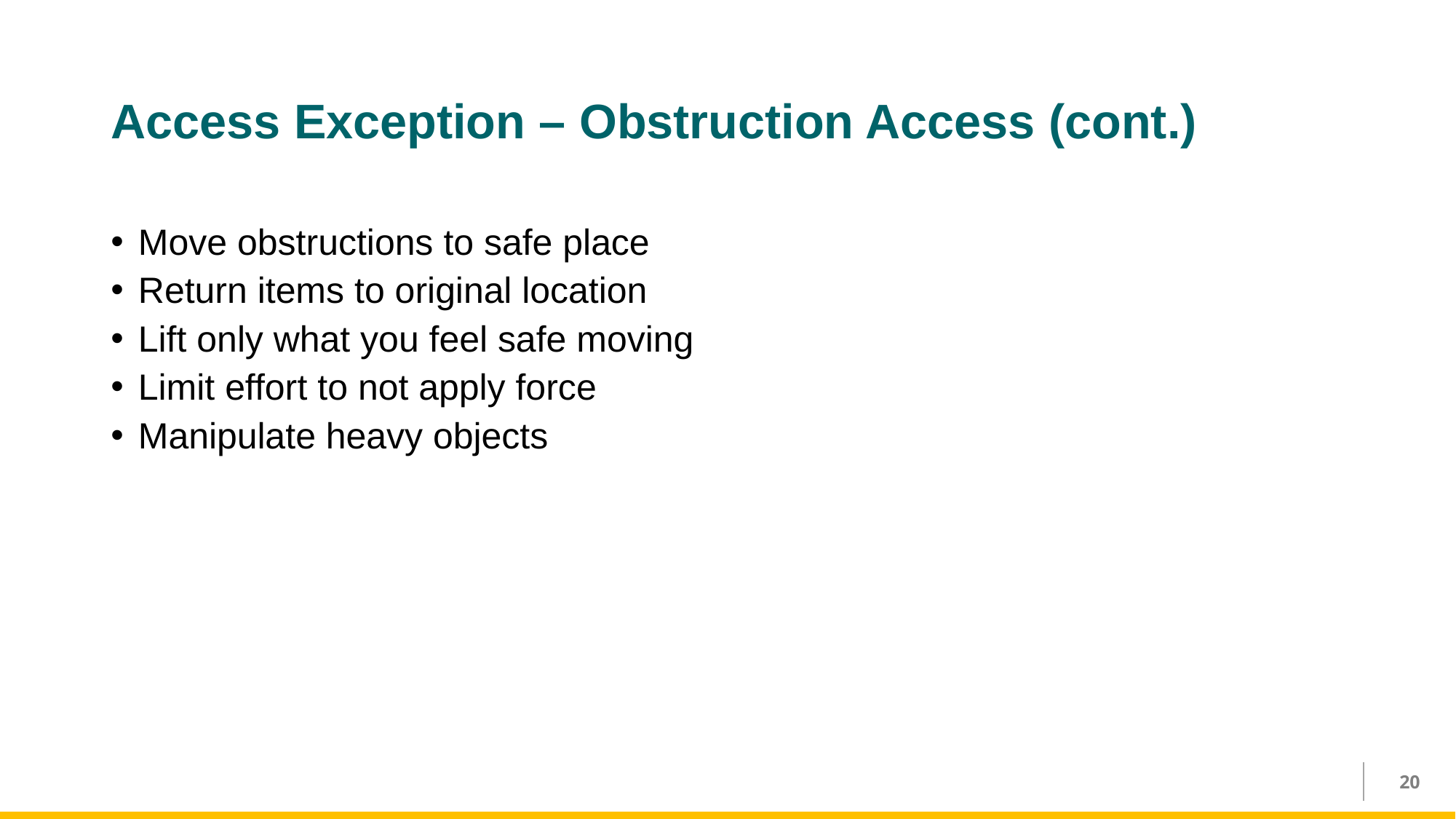

# Access Exception – Obstruction Access (cont.)
Move obstructions to safe place
Return items to original location
Lift only what you feel safe moving
Limit effort to not apply force
Manipulate heavy objects